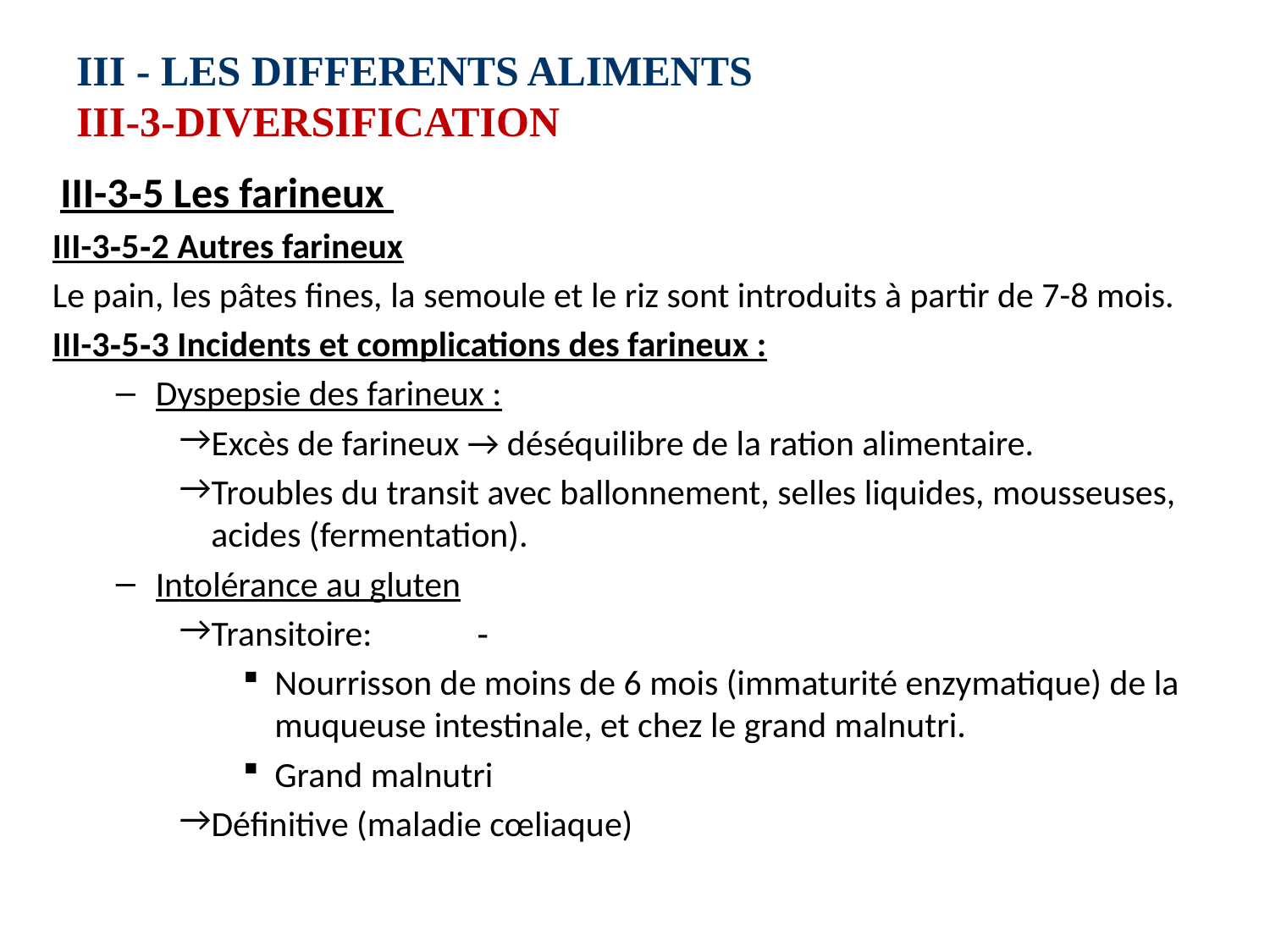

# III ‑ LES DIFFERENTS ALIMENTS III-3‑DIVERSIFICATION
 III-3‑5 Les farineux
III-3‑5‑2 Autres farineux
Le pain, les pâtes fines, la semoule et le riz sont introduits à partir de 7-8 mois.
III-3‑5‑3 Incidents et complications des farineux :
Dyspepsie des farineux :
Excès de farineux → déséquilibre de la ration alimentaire.
Troubles du transit avec ballonnement, selles liquides, mousseuses, acides (fermentation).
Intolérance au gluten
Transitoire:             ‑
Nourrisson de moins de 6 mois (immaturité enzymatique) de la muqueuse intestinale, et chez le grand malnutri.
Grand malnutri
Définitive (maladie cœliaque)